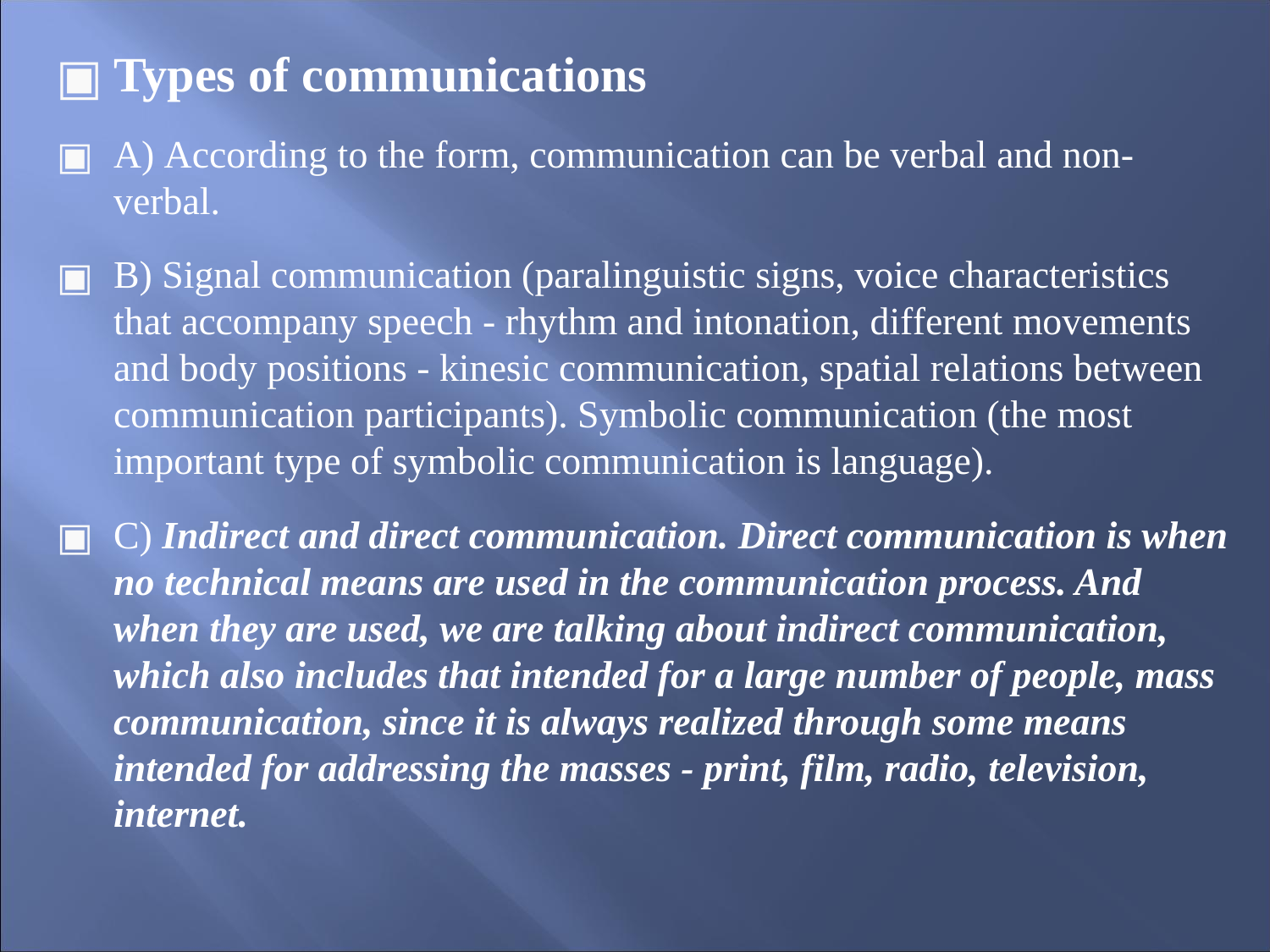

Types of communications

А) According to the form, communication can be verbal and non-verbal.

B) Signal communication (paralinguistic signs, voice characteristics that accompany speech - rhythm and intonation, different movements and body positions - kinesic communication, spatial relations between communication participants). Symbolic communication (the most important type of symbolic communication is language).

C) Indirect and direct communication. Direct communication is when no technical means are used in the communication process. And when they are used, we are talking about indirect communication, which also includes that intended for a large number of people, mass communication, since it is always realized through some means intended for addressing the masses - print, film, radio, television, internet.